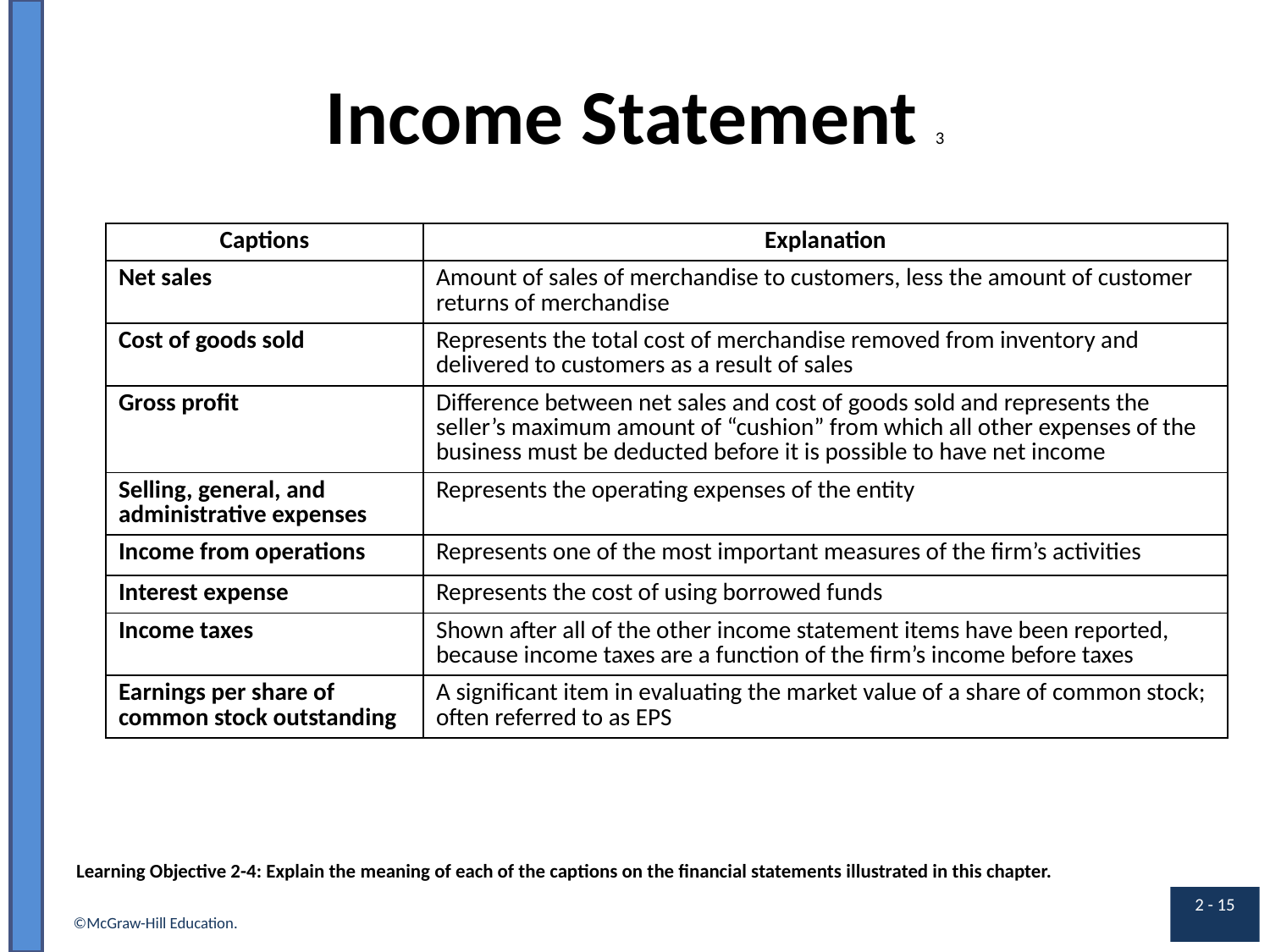

# Income Statement 3
| Captions | Explanation |
| --- | --- |
| Net sales | Amount of sales of merchandise to customers, less the amount of customer returns of merchandise |
| Cost of goods sold | Represents the total cost of merchandise removed from inventory and delivered to customers as a result of sales |
| Gross profit | Difference between net sales and cost of goods sold and represents the seller’s maximum amount of “cushion” from which all other expenses of the business must be deducted before it is possible to have net income |
| Selling, general, and administrative expenses | Represents the operating expenses of the entity |
| Income from operations | Represents one of the most important measures of the firm’s activities |
| Interest expense | Represents the cost of using borrowed funds |
| Income taxes | Shown after all of the other income statement items have been reported, because income taxes are a function of the firm’s income before taxes |
| Earnings per share of common stock outstanding | A significant item in evaluating the market value of a share of common stock; often referred to as EPS |
Learning Objective 2-4: Explain the meaning of each of the captions on the financial statements illustrated in this chapter.